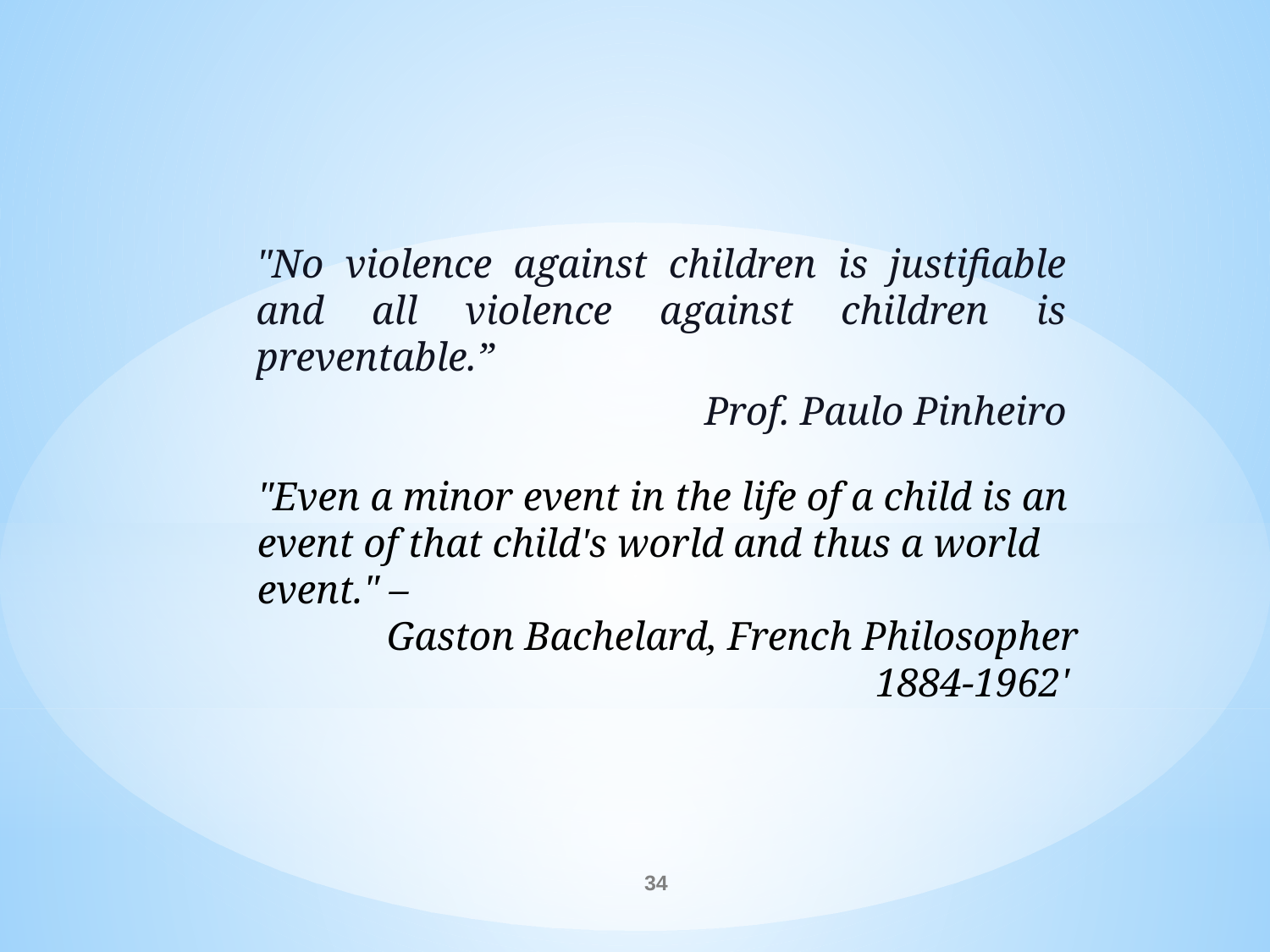

"No violence against children is justifiable and all violence against children is preventable.”
Prof. Paulo Pinheiro

"Even a minor event in the life of a child is an event of that child's world and thus a world event." –
Gaston Bachelard, French Philosopher
1884-1962'
34